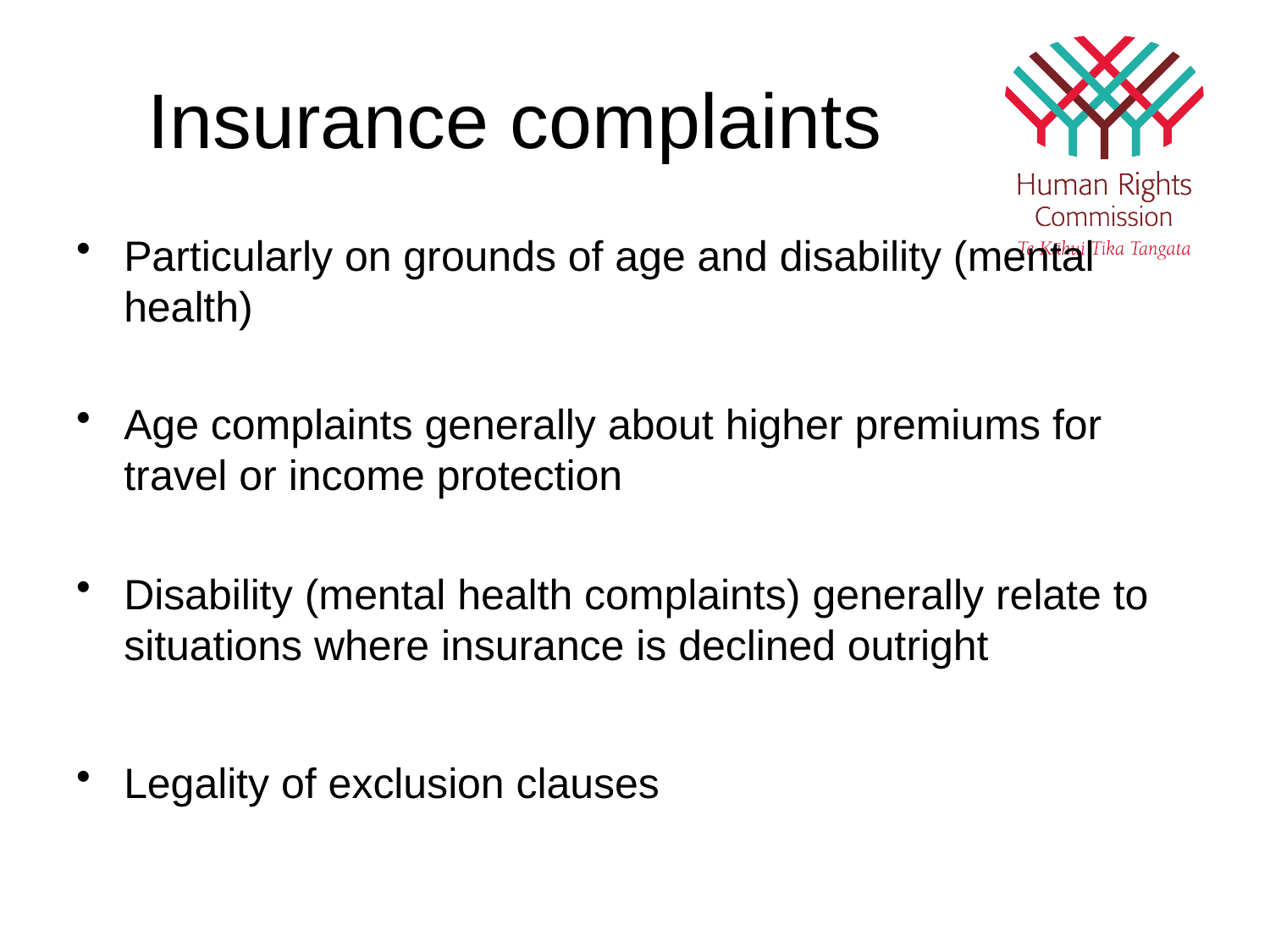

# Insurance complaints
Particularly on grounds of age and disability (mental health)

Age complaints generally about higher premiums for travel or income protection

Disability (mental health complaints) generally relate to situations where insurance is declined outright

Legality of exclusion clauses